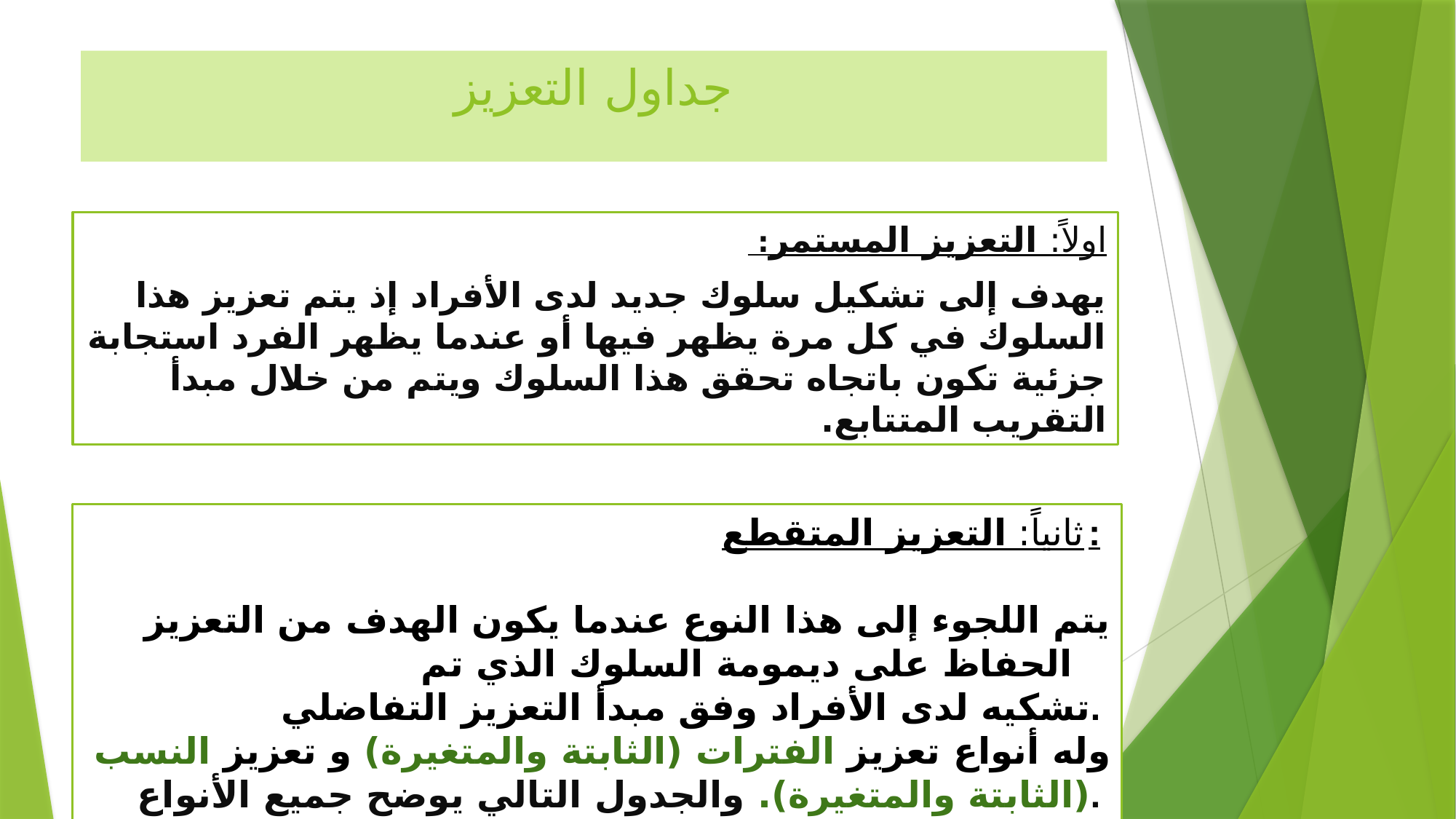

# جداول التعزيز
اولاً: التعزيز المستمر:
يهدف إلى تشكيل سلوك جديد لدى الأفراد إذ يتم تعزيز هذا السلوك في كل مرة يظهر فيها أو عندما يظهر الفرد استجابة جزئية تكون باتجاه تحقق هذا السلوك ويتم من خلال مبدأ التقريب المتتابع.
ثانياً: التعزيز المتقطع:

يتم اللجوء إلى هذا النوع عندما يكون الهدف من التعزيز الحفاظ على ديمومة السلوك الذي تم
  تشكيه لدى الأفراد وفق مبدأ التعزيز التفاضلي.
وله أنواع تعزيز الفترات (الثابتة والمتغيرة) و تعزيز النسب (الثابتة والمتغيرة). والجدول التالي يوضح جميع الأنواع.